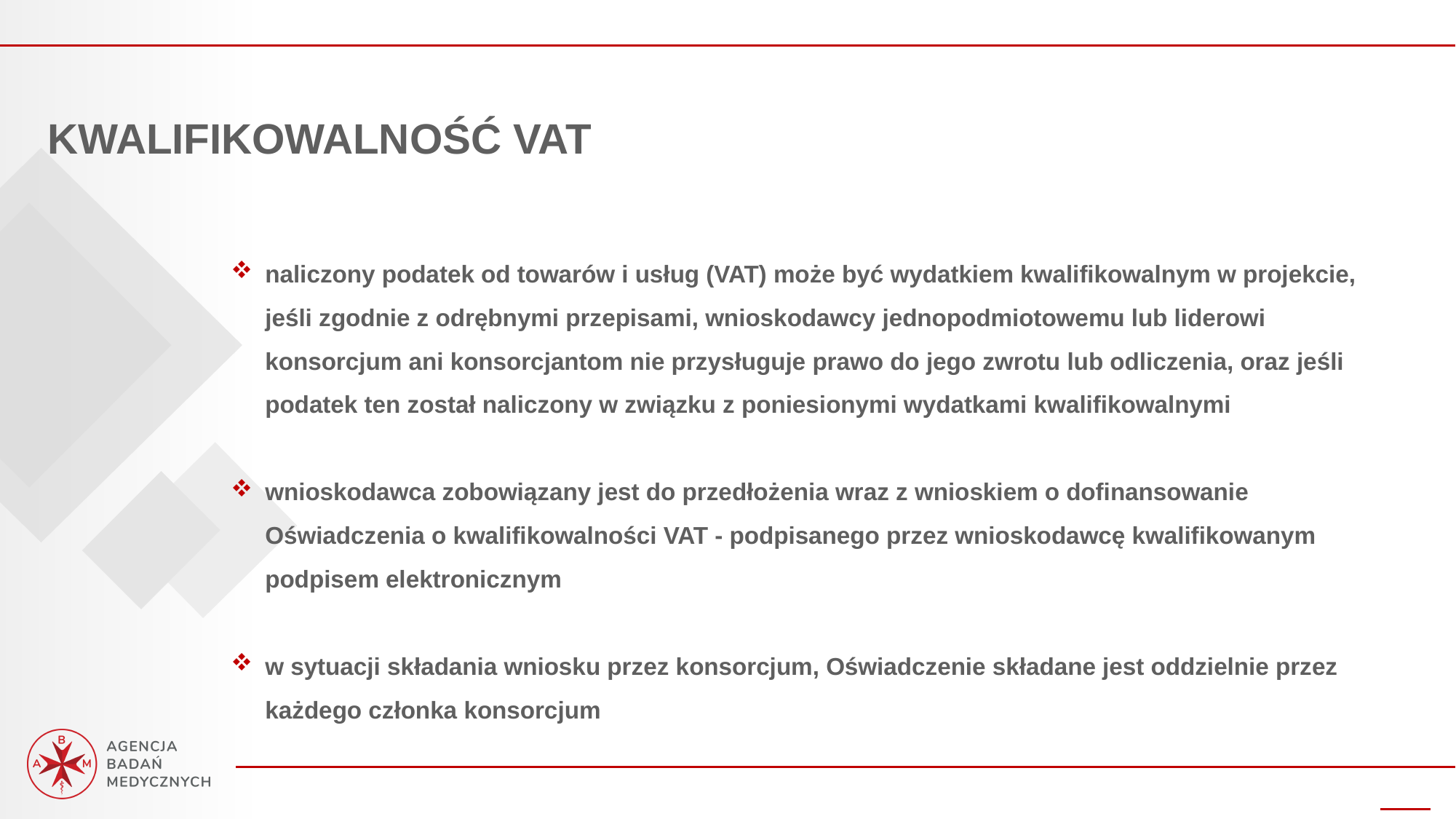

KWALIFIKOWALNOŚĆ VAT

naliczony podatek od towarów i usług (VAT) może być wydatkiem kwalifikowalnym w projekcie, jeśli zgodnie z odrębnymi przepisami, wnioskodawcy jednopodmiotowemu lub liderowi konsorcjum ani konsorcjantom nie przysługuje prawo do jego zwrotu lub odliczenia, oraz jeśli podatek ten został naliczony w związku z poniesionymi wydatkami kwalifikowalnymi

wnioskodawca zobowiązany jest do przedłożenia wraz z wnioskiem o dofinansowanie Oświadczenia o kwalifikowalności VAT - podpisanego przez wnioskodawcę kwalifikowanym podpisem elektronicznym

w sytuacji składania wniosku przez konsorcjum, Oświadczenie składane jest oddzielnie przez każdego członka konsorcjum